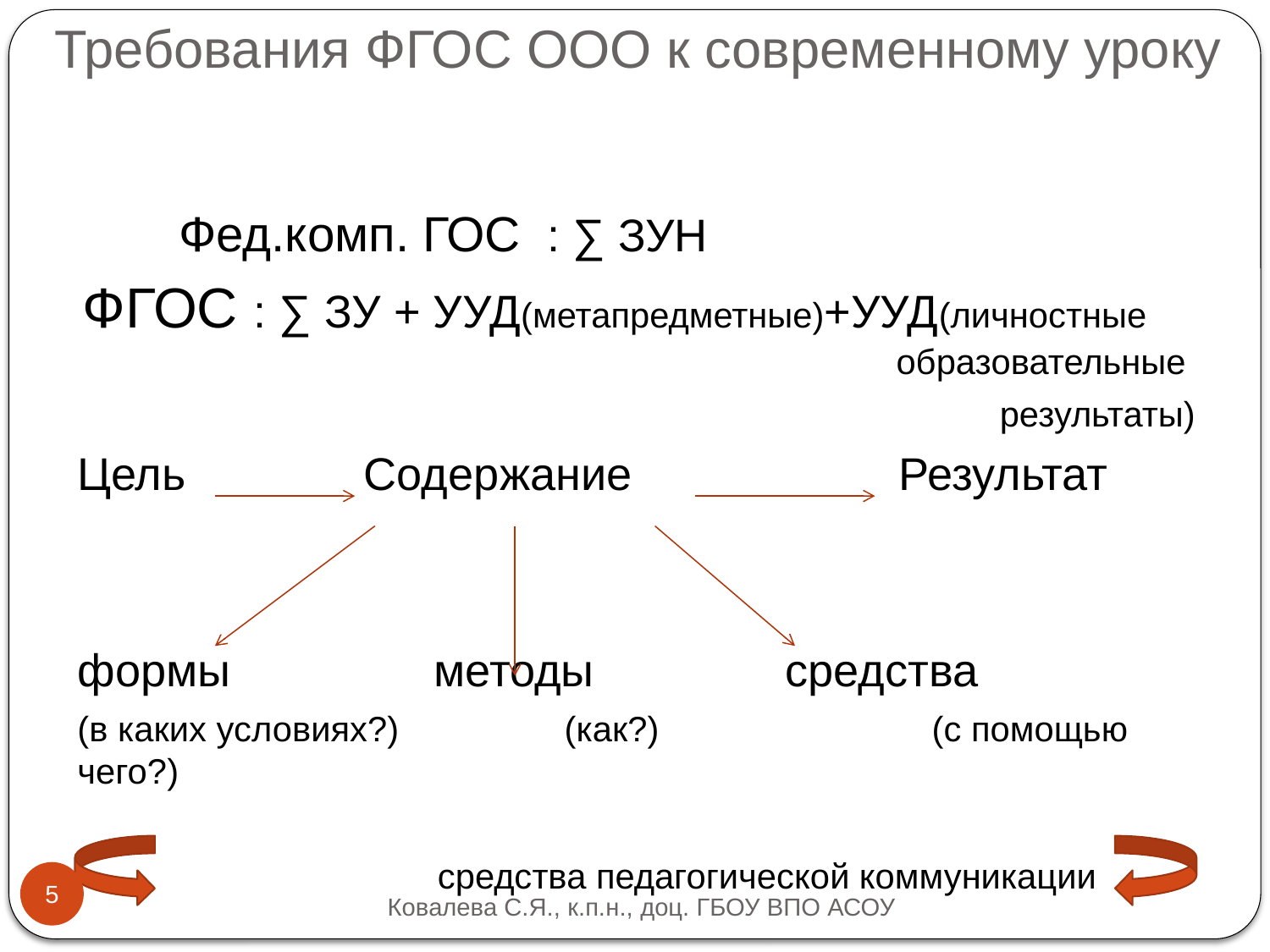

# Требования ФГОС ООО к современному уроку
        Фед.комп. ГОС  : ∑ ЗУН
ФГОС : ∑ ЗУ + УУД(метапредметные)+УУД(личностные      образовательные
результаты)
Цель              Содержание                     Результат

формы                методы               средства
(в каких условиях?)                 (как?)                            (с помощью чего?)

                                     средства педагогической коммуникации

5
Ковалева С.Я., к.п.н., доц. ГБОУ ВПО АСОУ